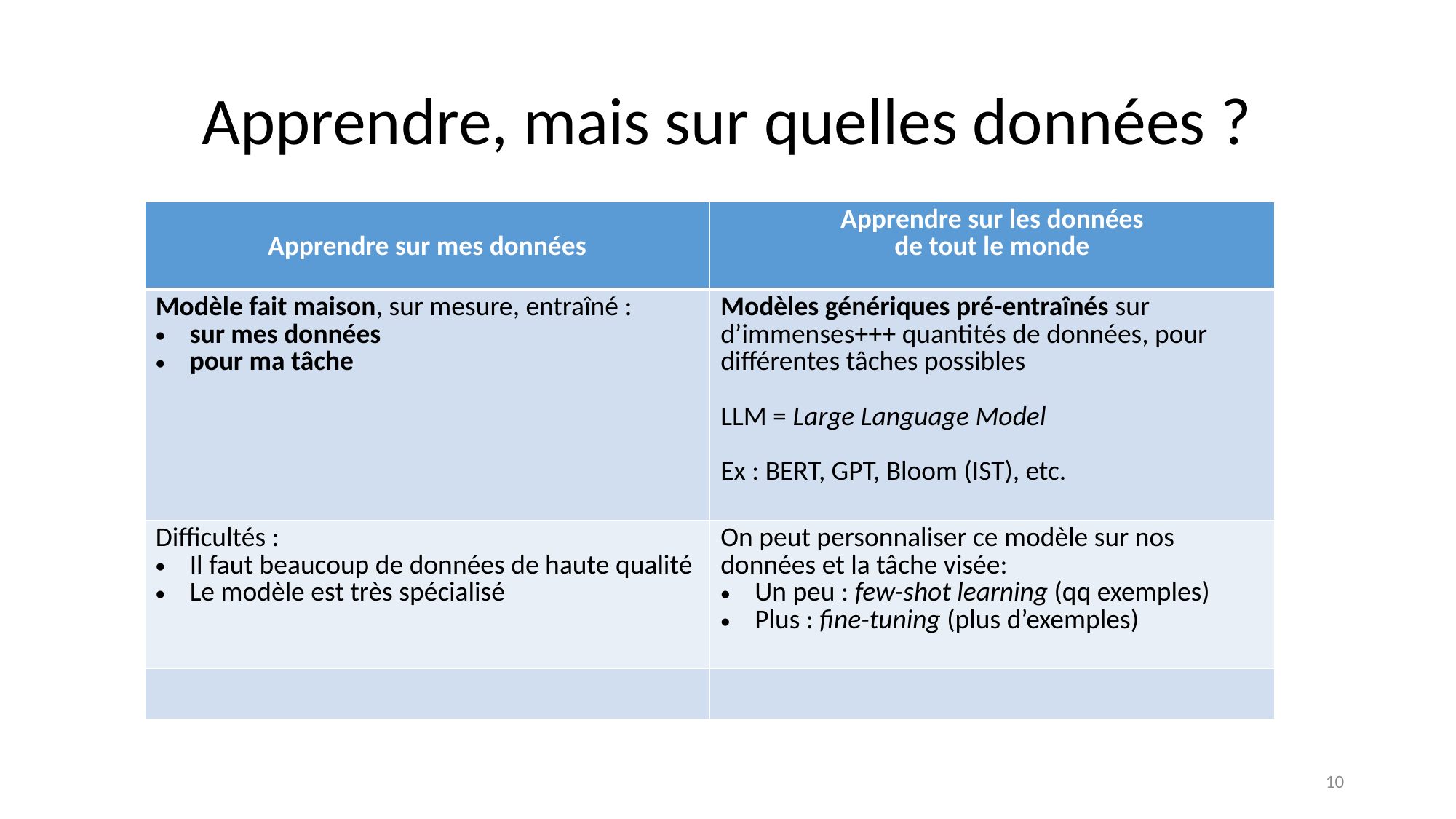

# Apprendre, mais sur quelles données ?
| Apprendre sur mes données | Apprendre sur les données de tout le monde |
| --- | --- |
| Modèle fait maison, sur mesure, entraîné : sur mes données pour ma tâche | Modèles génériques pré-entraînés sur d’immenses+++ quantités de données, pour différentes tâches possibles LLM = Large Language Model Ex : BERT, GPT, Bloom (IST), etc. |
| Difficultés : Il faut beaucoup de données de haute qualité Le modèle est très spécialisé | On peut personnaliser ce modèle sur nos données et la tâche visée: Un peu : few-shot learning (qq exemples) Plus : fine-tuning (plus d’exemples) |
|  |  |
10